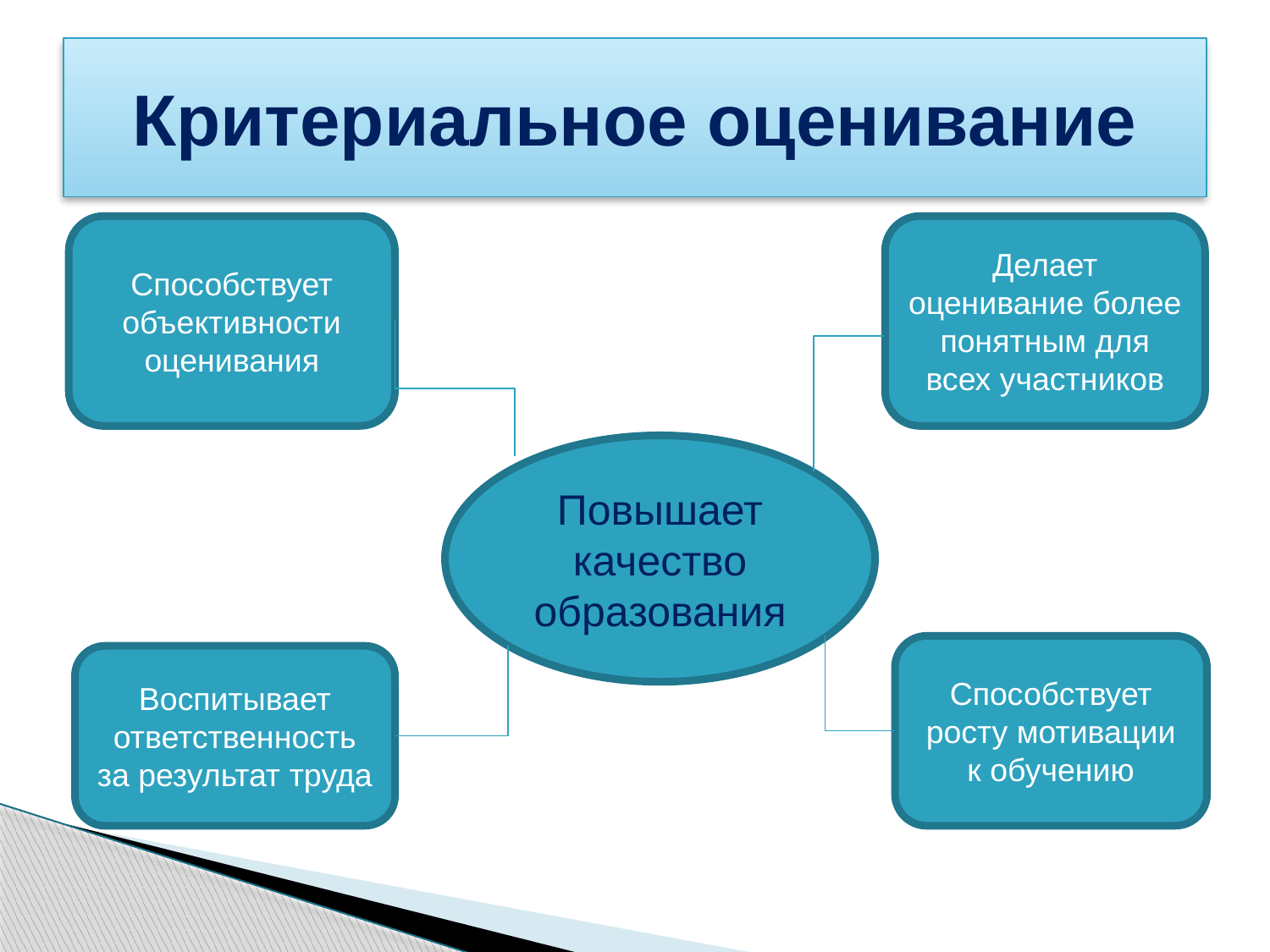

# Критериальное оценивание

Способствует объективности оценивания
Делает оценивание более понятным для всех участников
Повышает качество образования
Способствует росту мотивации к обучению
Воспитывает ответственность за результат труда